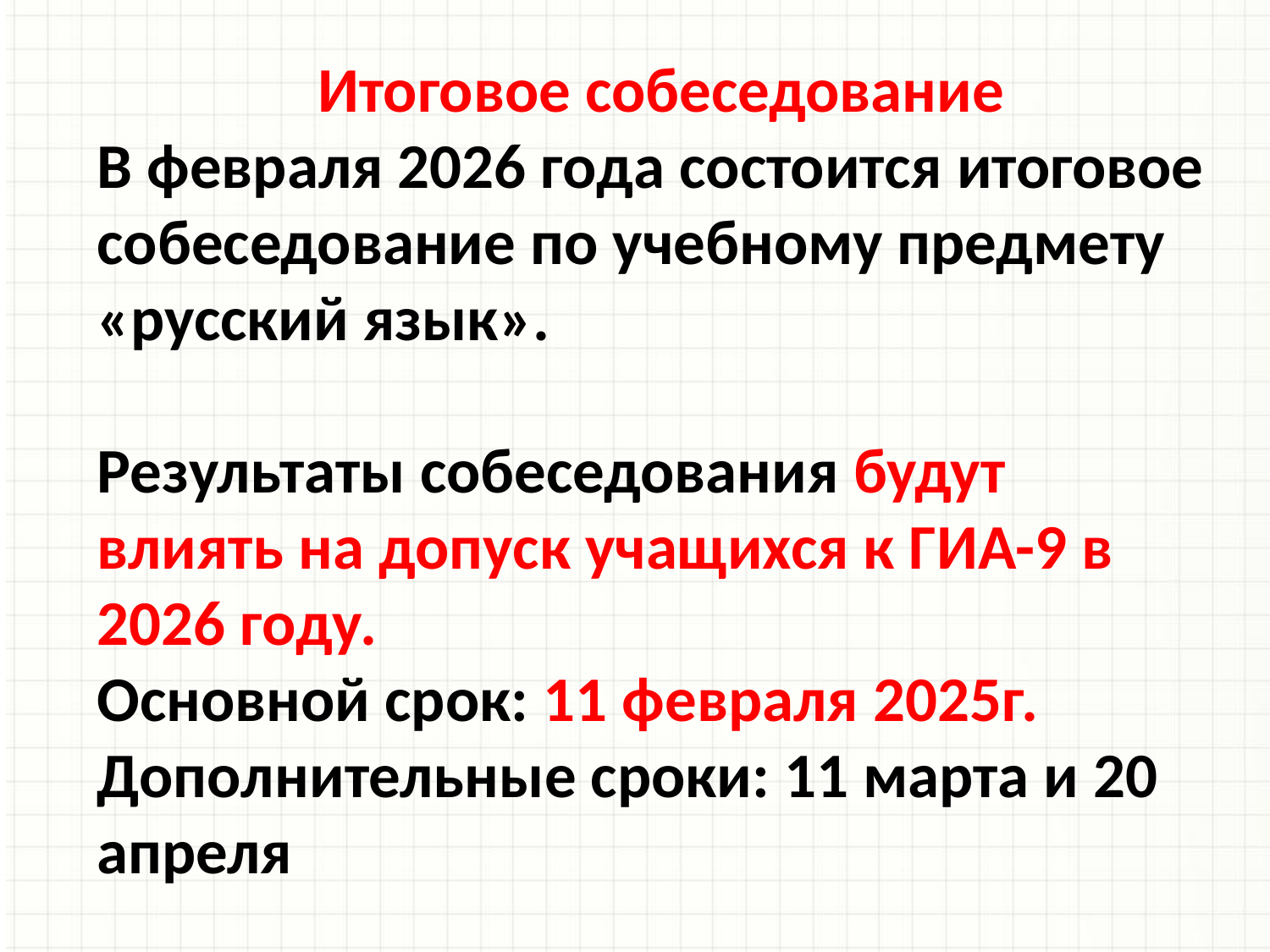

Итоговое собеседование
В февраля 2026 года состоится итоговое
собеседование по учебному предмету «русский язык».

Результаты собеседования будут
влиять на допуск учащихся к ГИА-9 в
2026 году.
Основной срок: 11 февраля 2025г.
Дополнительные сроки: 11 марта и 20 апреля